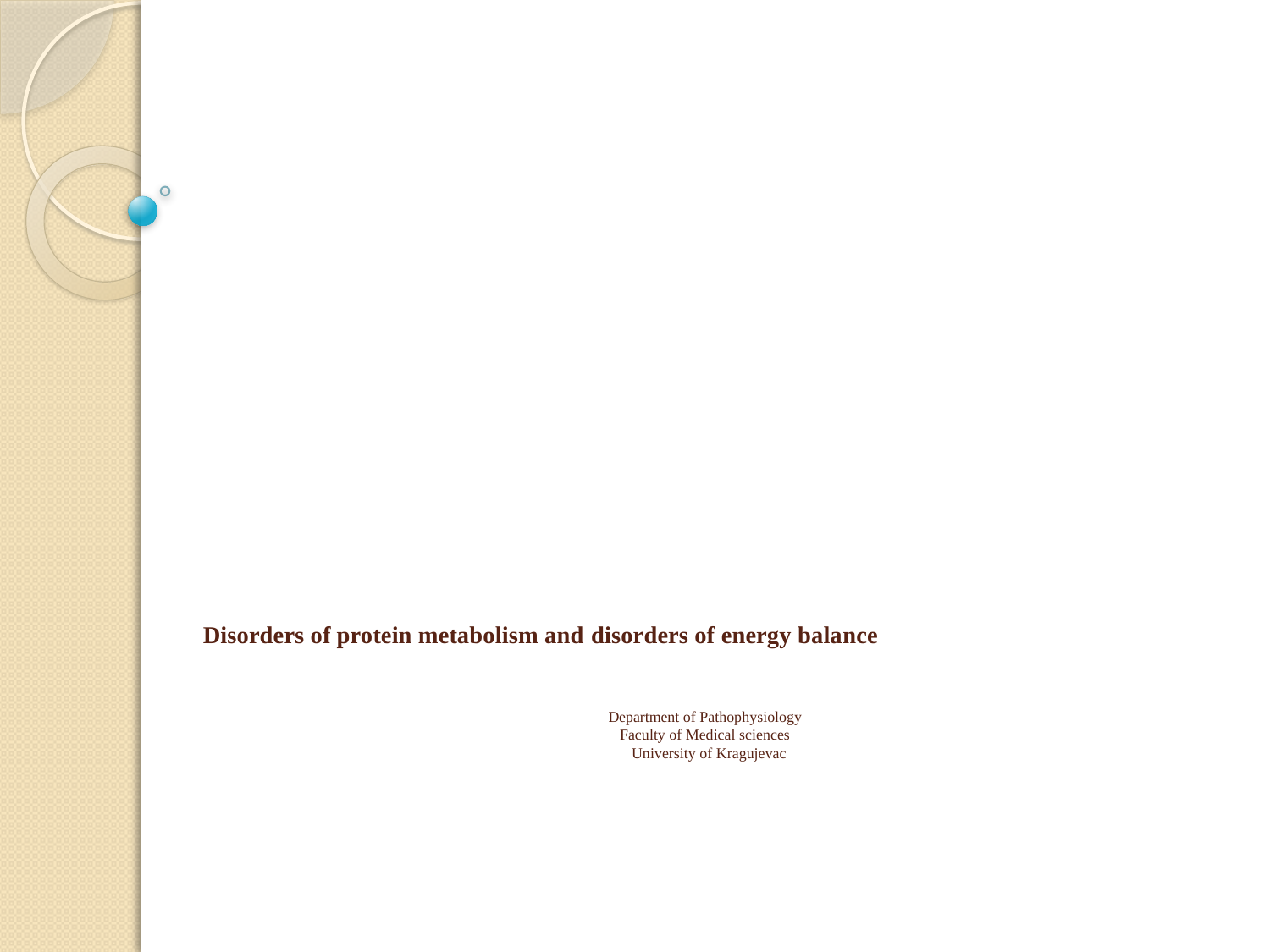

# Disorders of protein metabolism and disorders of energy balance
Department of Pathophysiology
Faculty of Medical sciences
University of Kragujevac